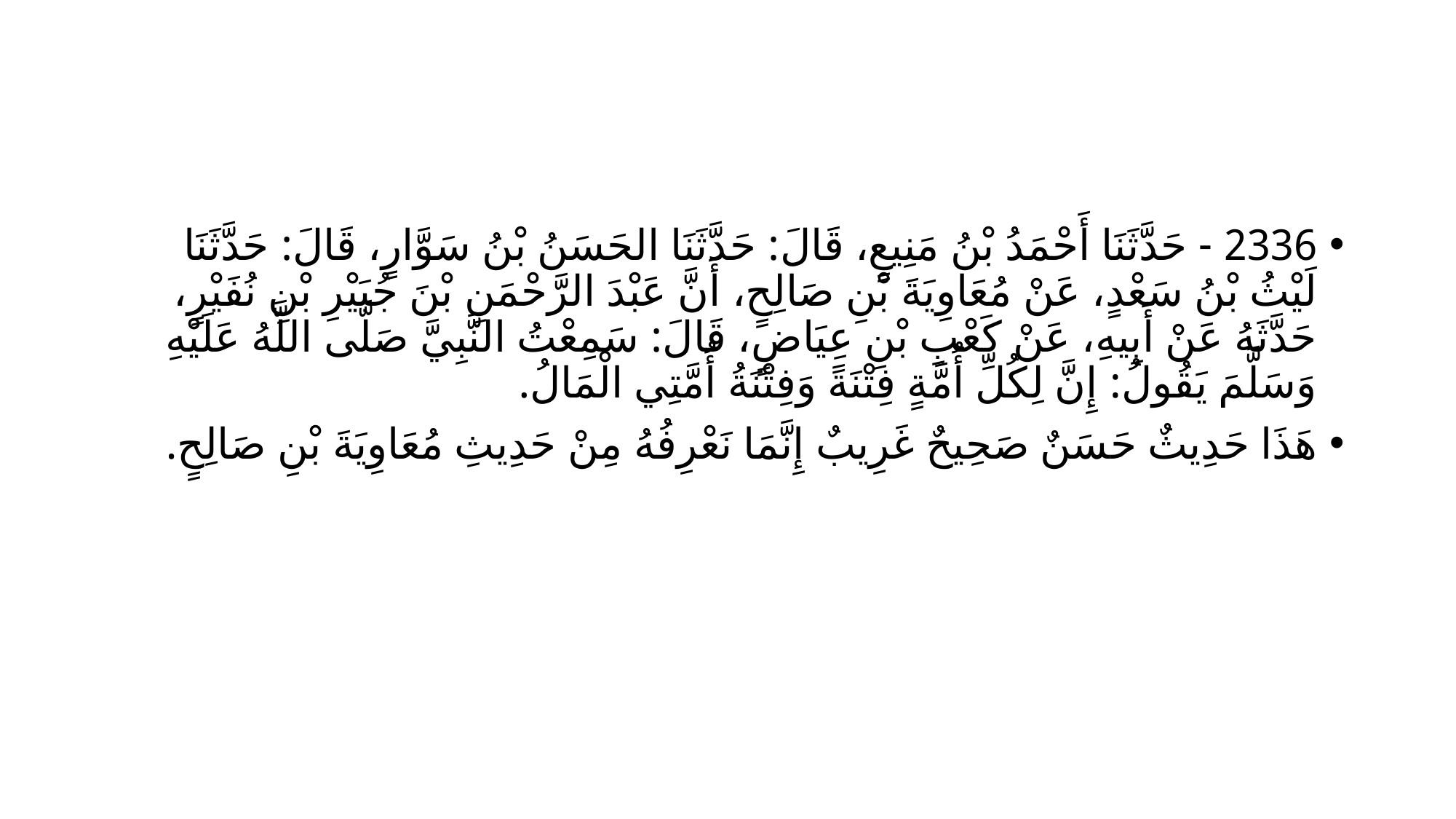

#
2336 - حَدَّثَنَا أَحْمَدُ بْنُ مَنِيعٍ، قَالَ: حَدَّثَنَا الحَسَنُ بْنُ سَوَّارٍ، قَالَ: حَدَّثَنَا لَيْثُ بْنُ سَعْدٍ، عَنْ مُعَاوِيَةَ بْنِ صَالِحٍ، أَنَّ عَبْدَ الرَّحْمَنِ بْنَ جُبَيْرِ بْنِ نُفَيْرٍ، حَدَّثَهُ عَنْ أَبِيهِ، عَنْ كَعْبِ بْنِ عِيَاضٍ، قَالَ: سَمِعْتُ النَّبِيَّ صَلَّى اللَّهُ عَلَيْهِ وَسَلَّمَ يَقُولُ: إِنَّ لِكُلِّ أُمَّةٍ فِتْنَةً وَفِتْنَةُ أُمَّتِي الْمَالُ.
هَذَا حَدِيثٌ حَسَنٌ صَحِيحٌ غَرِيبٌ إِنَّمَا نَعْرِفُهُ مِنْ حَدِيثِ مُعَاوِيَةَ بْنِ صَالِحٍ.